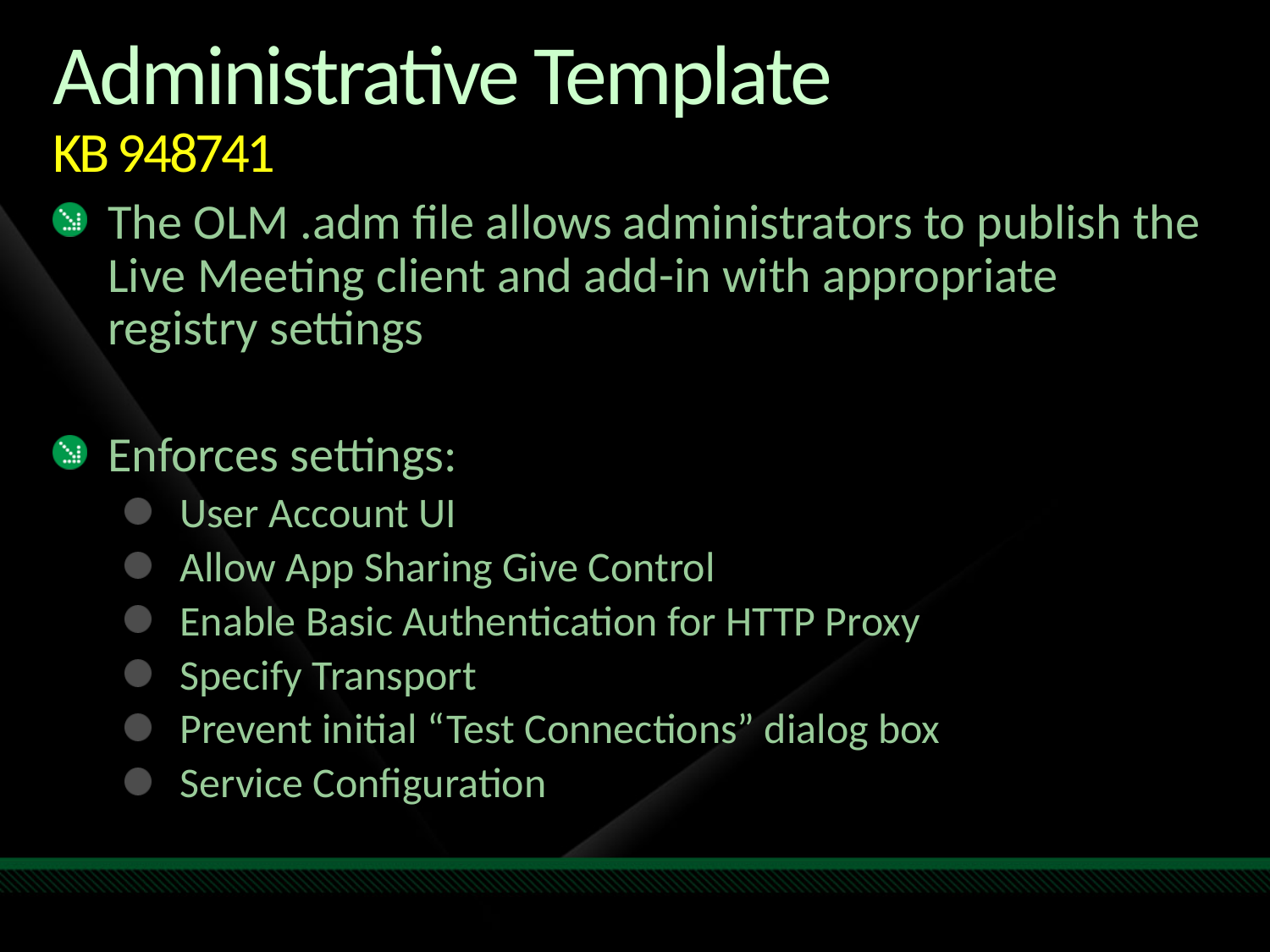

# Administrative Template KB 948741
The OLM .adm file allows administrators to publish the Live Meeting client and add-in with appropriate registry settings

Enforces settings:
User Account UI
Allow App Sharing Give Control
Enable Basic Authentication for HTTP Proxy
Specify Transport
Prevent initial “Test Connections” dialog box
Service Configuration